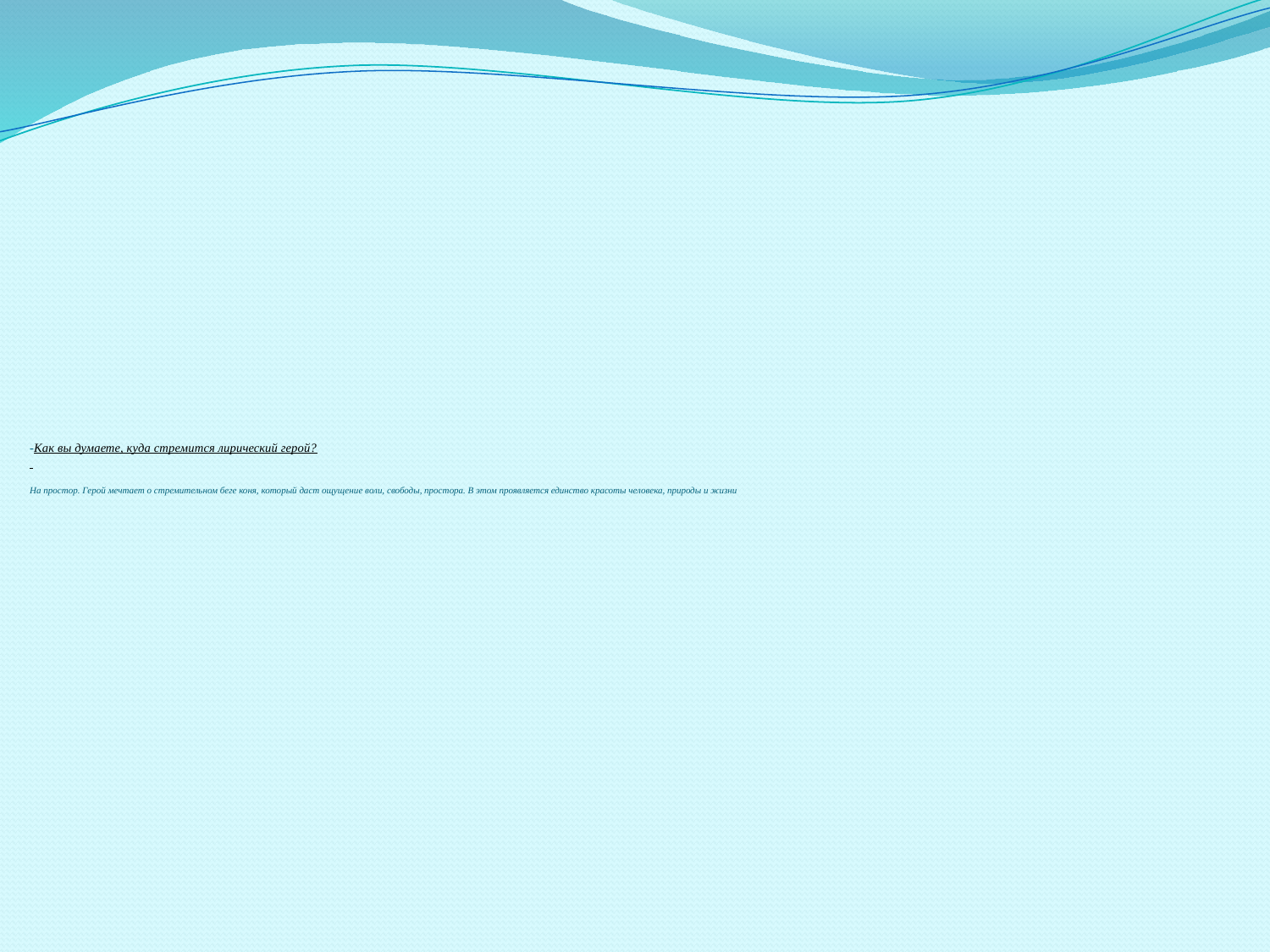

# -Как вы думаете, куда стремится лирический герой? На простор. Герой мечтает о стремительном беге коня, который даст ощущение воли, свободы, простора. В этом проявляется единство красоты человека, природы и жизни